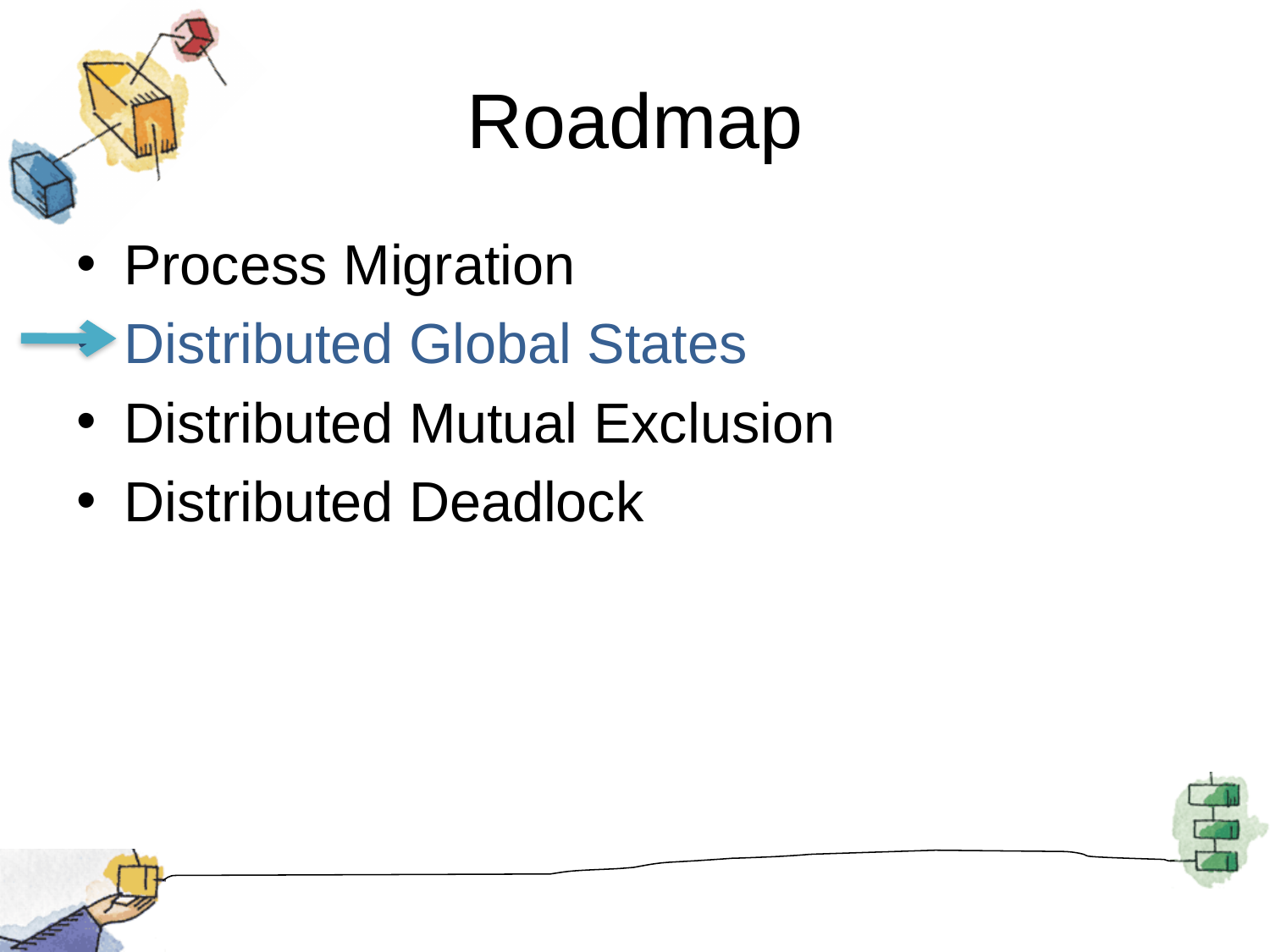

# Roadmap
Process Migration
Distributed Global States
Distributed Mutual Exclusion
Distributed Deadlock